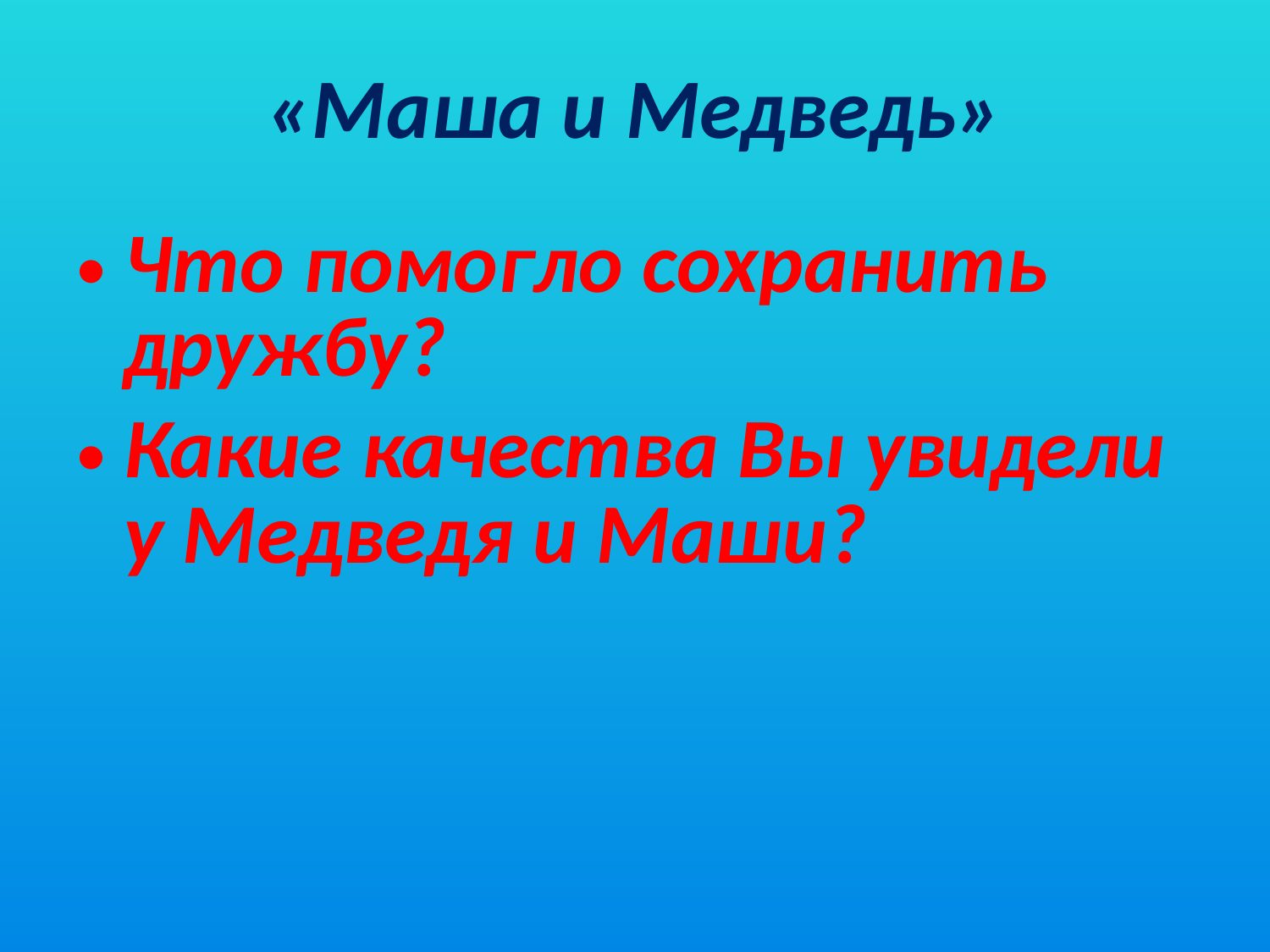

# «Маша и Медведь»
Что помогло сохранить дружбу?
Какие качества Вы увидели у Медведя и Маши?